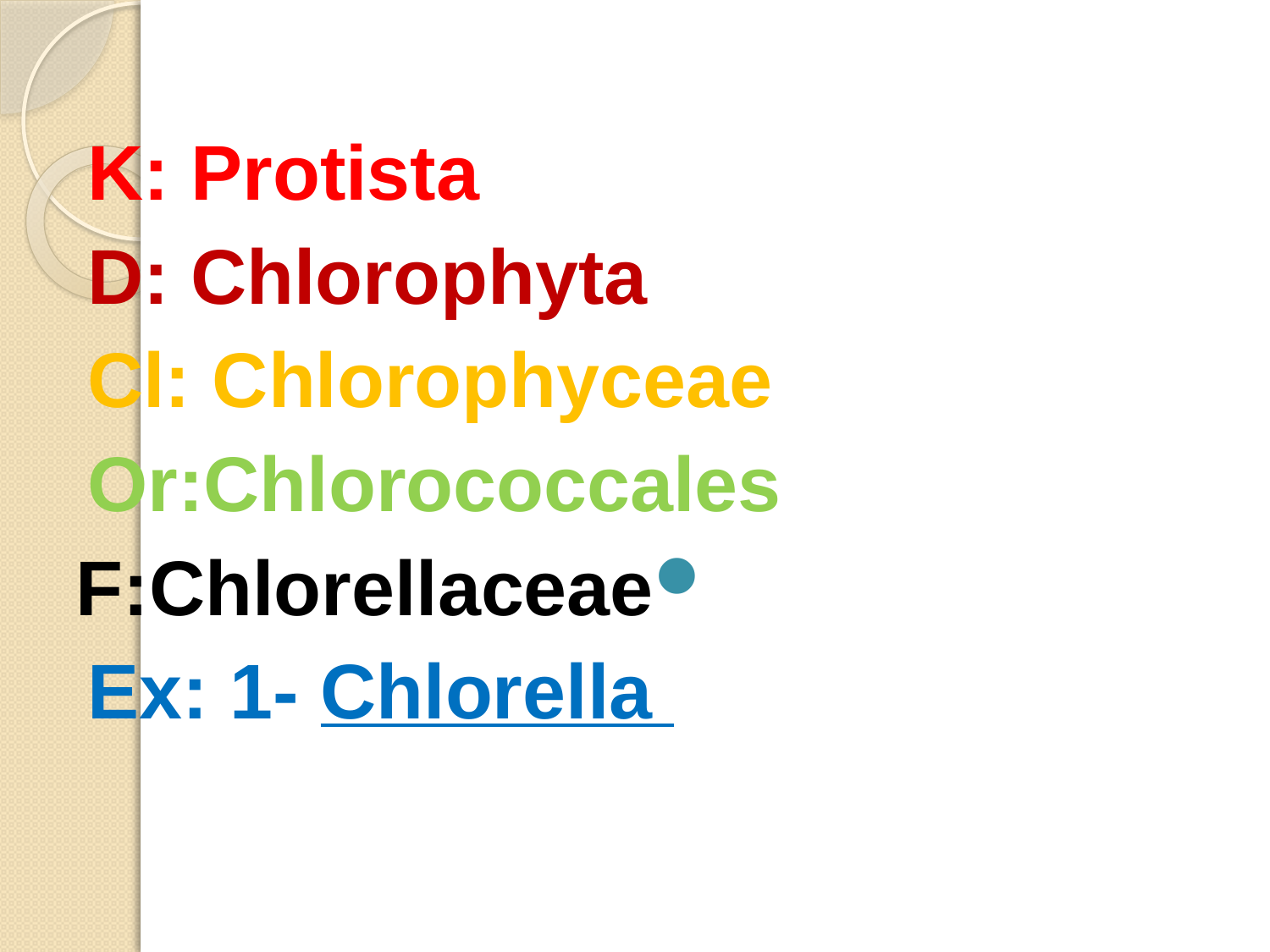

K: Protista
D: Chlorophyta
Cl: Chlorophyceae
Or:Chlorococcales
F:Chlorellaceae
Ex: 1- Chlorella